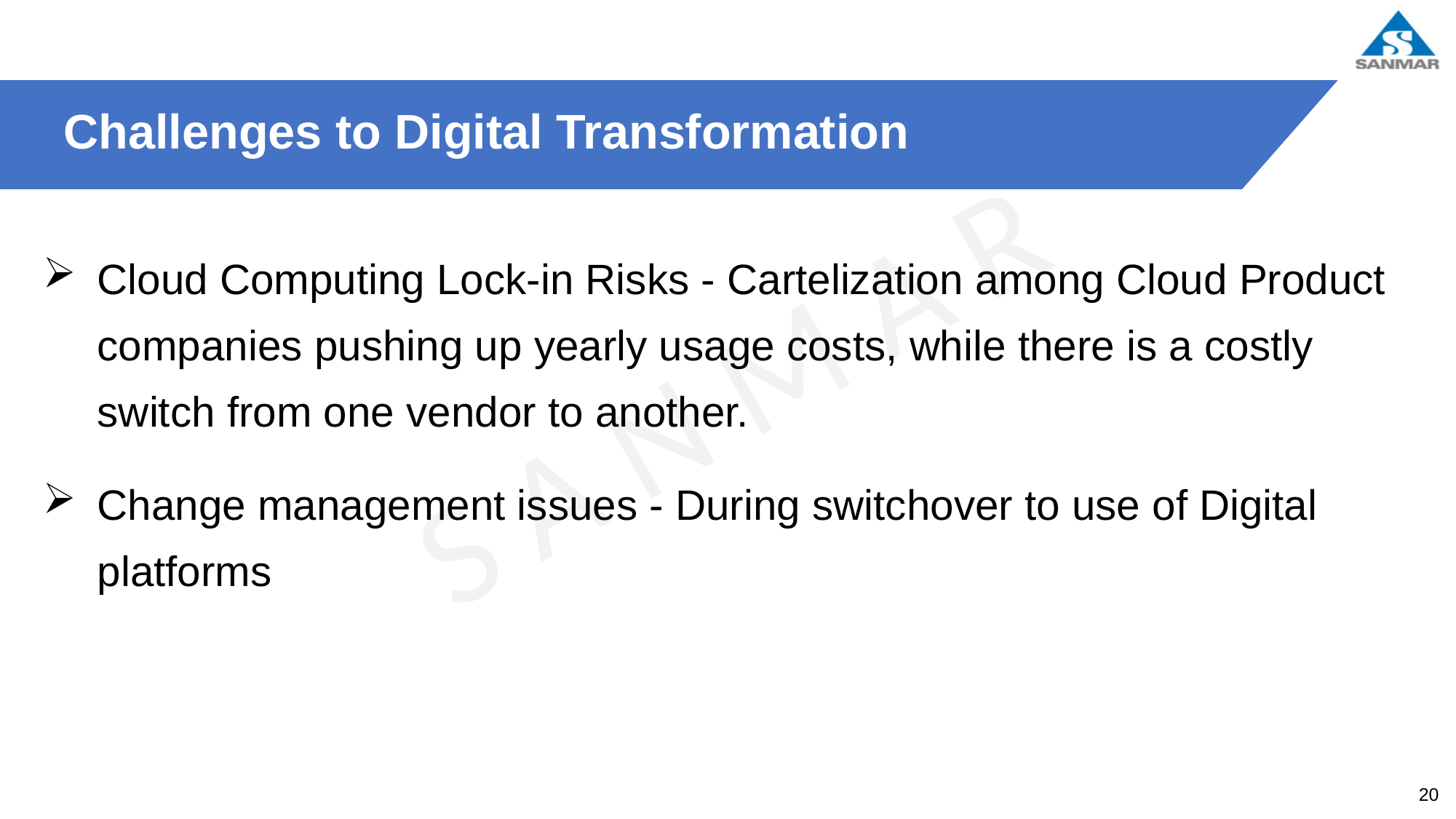

Challenges to Digital Transformation
Cloud Computing Lock-in Risks - Cartelization among Cloud Product companies pushing up yearly usage costs, while there is a costly switch from one vendor to another.
Change management issues - During switchover to use of Digital platforms
20